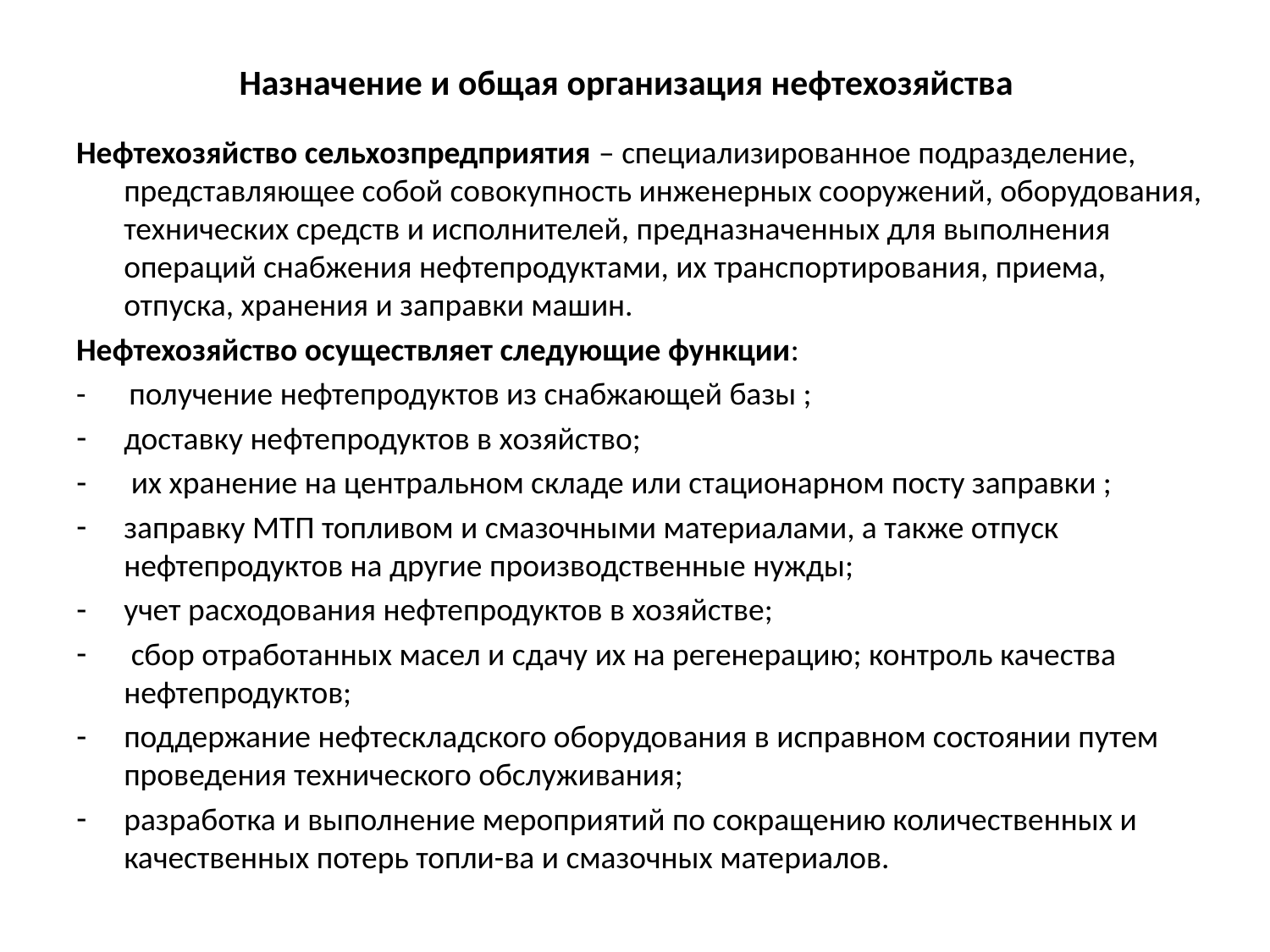

# Назначение и общая организация нефтехозяйства
Нефтехозяйство сельхозпредприятия – специализированное подразделение, представляющее собой совокупность инженерных сооружений, оборудования, технических средств и исполнителей, предназначенных для выполнения операций снабжения нефтепродуктами, их транспортирования, приема, отпуска, хранения и заправки машин.
Нефтехозяйство осуществляет следующие функции:
-      получение нефтепродуктов из снабжающей базы ;
доставку нефтепродуктов в хозяйство;
 их хранение на центральном складе или стационарном посту заправки ;
заправку МТП топливом и смазочными материалами, а также отпуск нефтепродуктов на другие производственные нужды;
учет расходования нефтепродуктов в хозяйстве;
 сбор отработанных масел и сдачу их на регенерацию; контроль качества нефтепродуктов;
поддержание нефтескладского оборудования в исправном состоянии путем проведения технического обслуживания;
разработка и выполнение мероприятий по сокращению количественных и качественных потерь топли-ва и смазочных материалов.